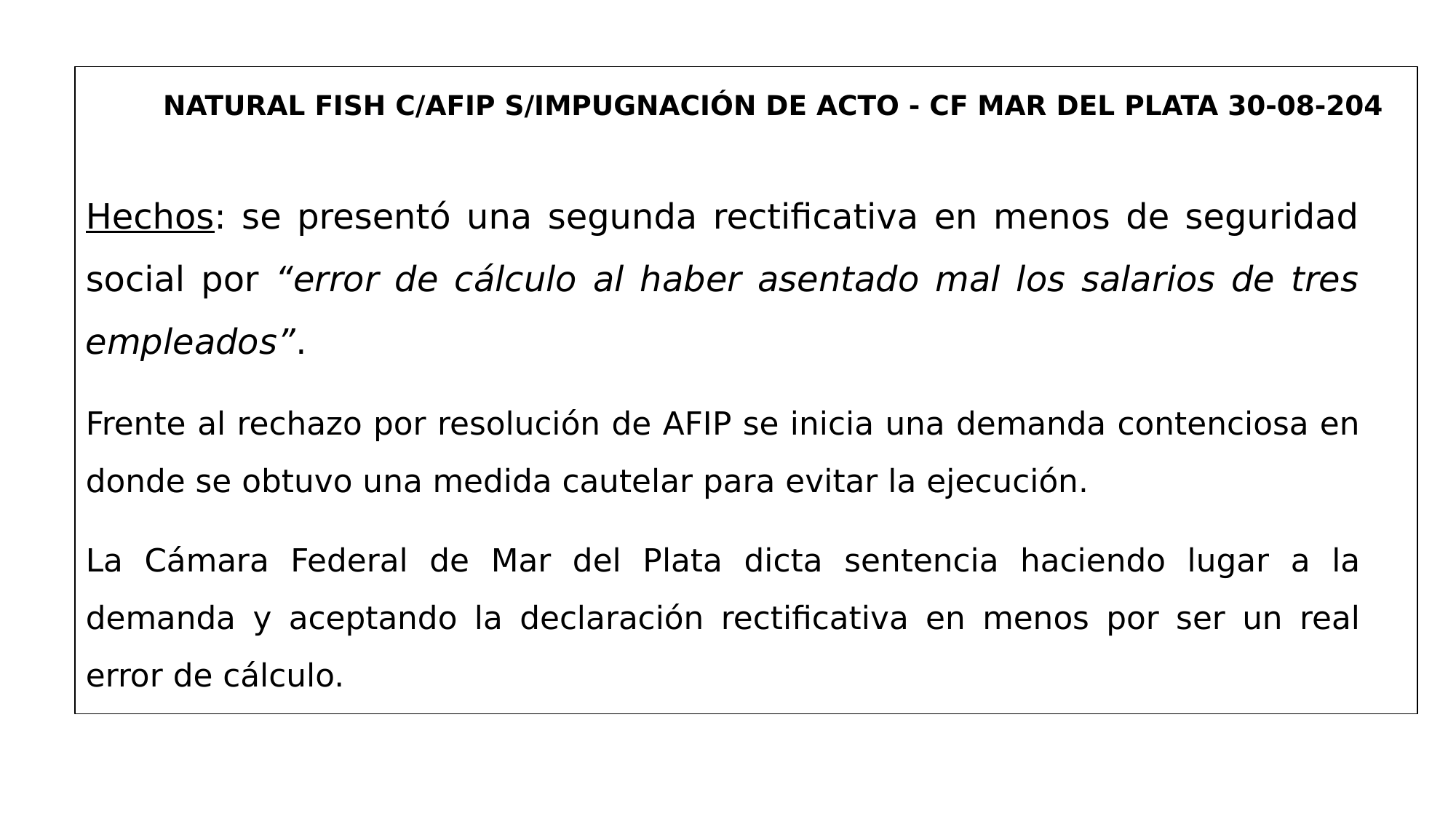

NATURAL FISH C/AFIP S/IMPUGNACIÓN DE ACTO - CF MAR DEL PLATA 30-08-204

Hechos: se presentó una segunda rectificativa en menos de seguridad social por “error de cálculo al haber asentado mal los salarios de tres empleados”.
Frente al rechazo por resolución de AFIP se inicia una demanda contenciosa en donde se obtuvo una medida cautelar para evitar la ejecución.
La Cámara Federal de Mar del Plata dicta sentencia haciendo lugar a la demanda y aceptando la declaración rectificativa en menos por ser un real error de cálculo.